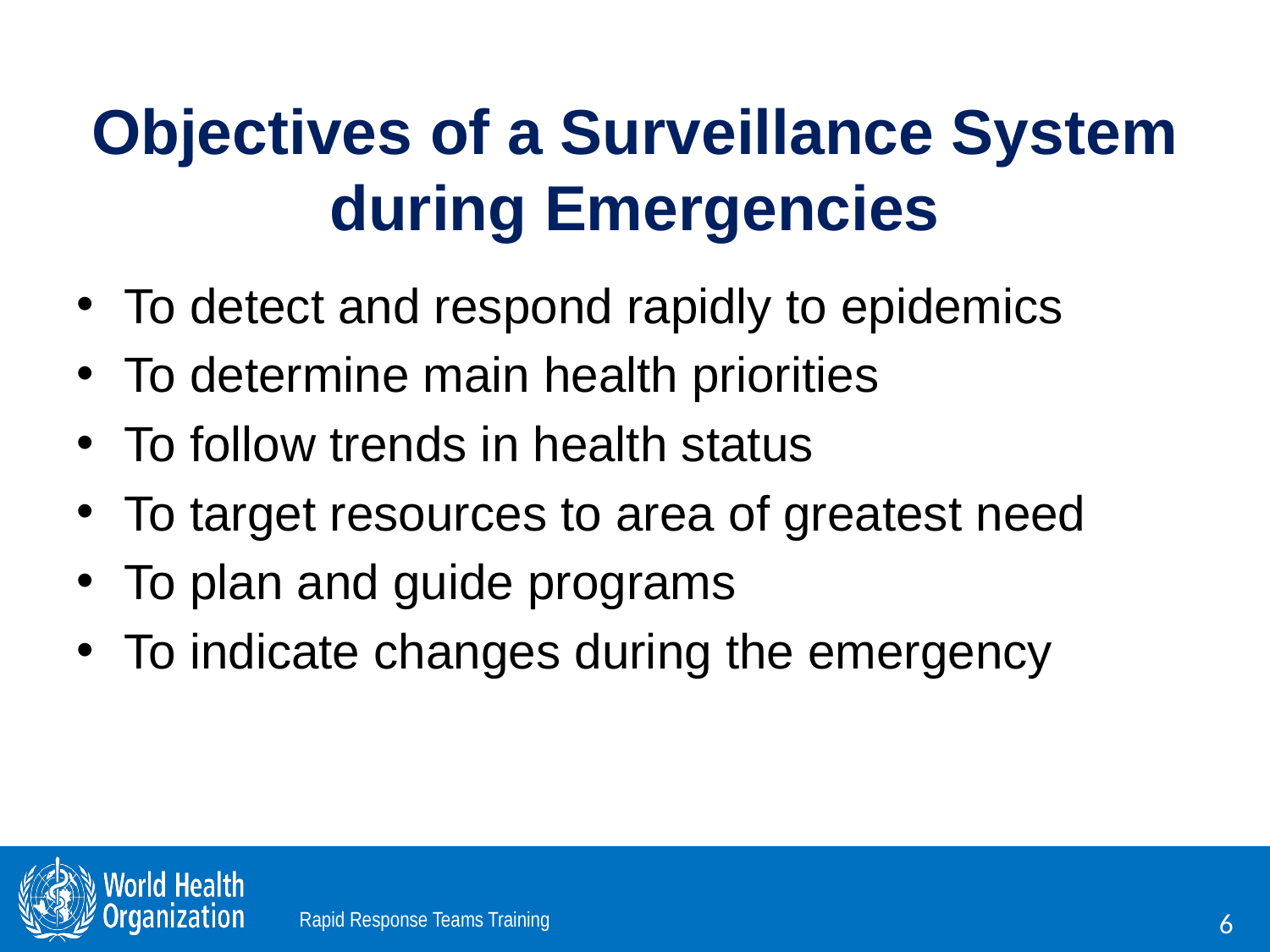

# Objectives of a Surveillance System during Emergencies
To detect and respond rapidly to epidemics
To determine main health priorities
To follow trends in health status
To target resources to area of greatest need
To plan and guide programs
To indicate changes during the emergency